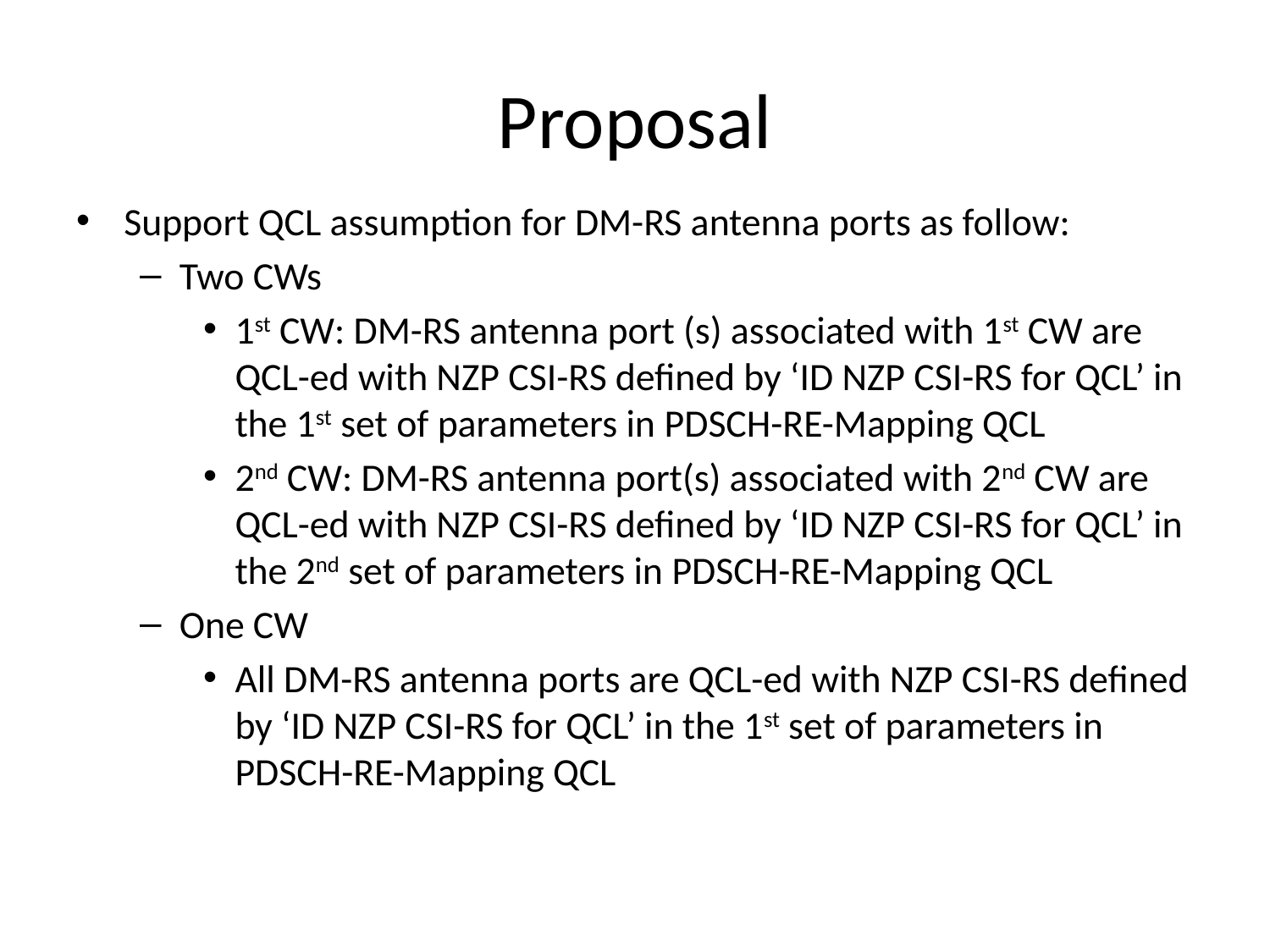

# Proposal
Support QCL assumption for DM-RS antenna ports as follow:
Two CWs
1st CW: DM-RS antenna port (s) associated with 1st CW are QCL-ed with NZP CSI-RS defined by ‘ID NZP CSI-RS for QCL’ in the 1st set of parameters in PDSCH-RE-Mapping QCL
2nd CW: DM-RS antenna port(s) associated with 2nd CW are QCL-ed with NZP CSI-RS defined by ‘ID NZP CSI-RS for QCL’ in the 2nd set of parameters in PDSCH-RE-Mapping QCL
One CW
All DM-RS antenna ports are QCL-ed with NZP CSI-RS defined by ‘ID NZP CSI-RS for QCL’ in the 1st set of parameters in PDSCH-RE-Mapping QCL